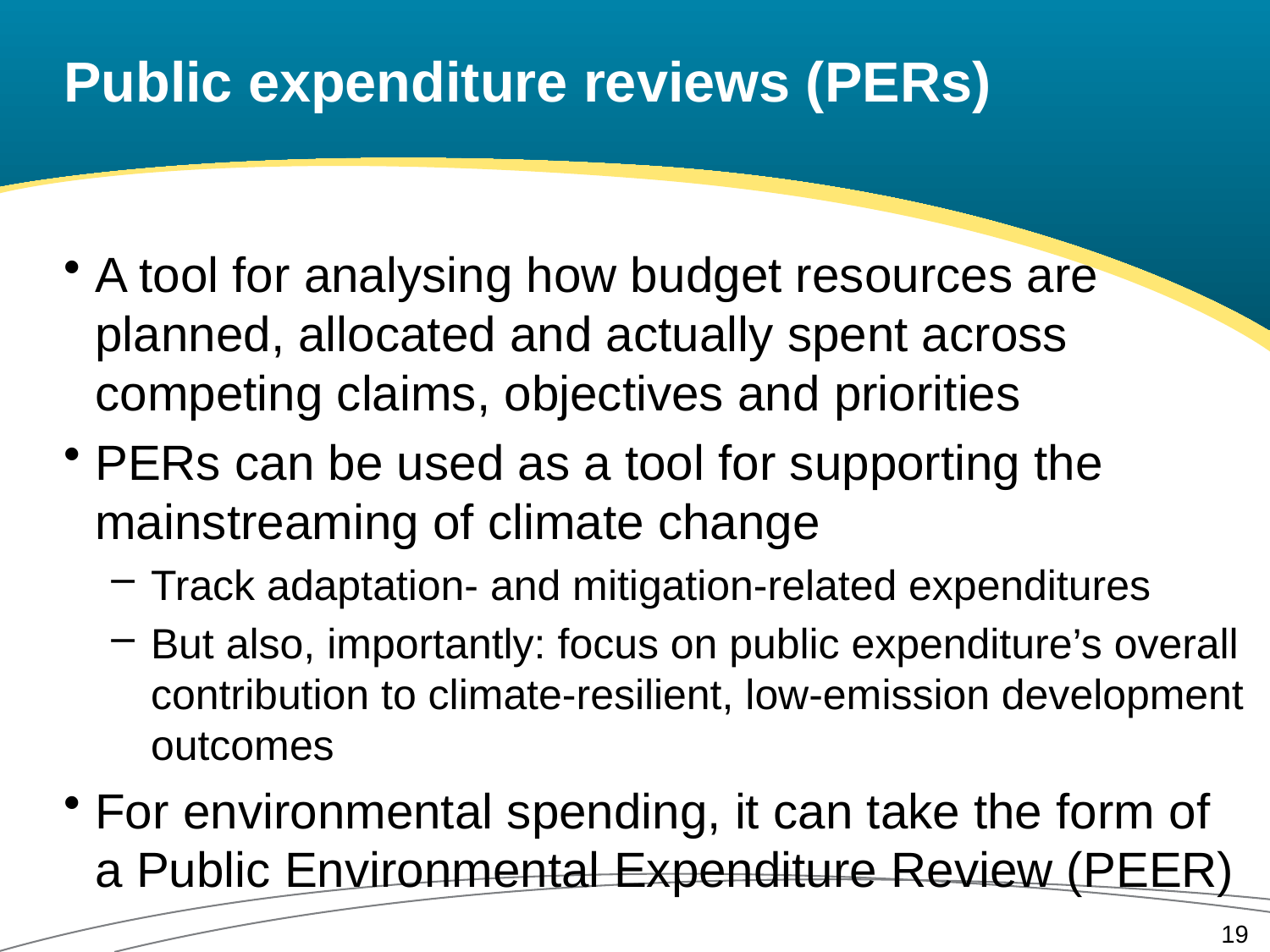

# Public expenditure reviews (PERs)
A tool for analysing how budget resources are planned, allocated and actually spent across competing claims, objectives and priorities
PERs can be used as a tool for supporting the mainstreaming of climate change
Track adaptation- and mitigation-related expenditures
But also, importantly: focus on public expenditure’s overall contribution to climate-resilient, low-emission development outcomes
For environmental spending, it can take the form of a Public Environmental Expenditure Review (PEER)
19